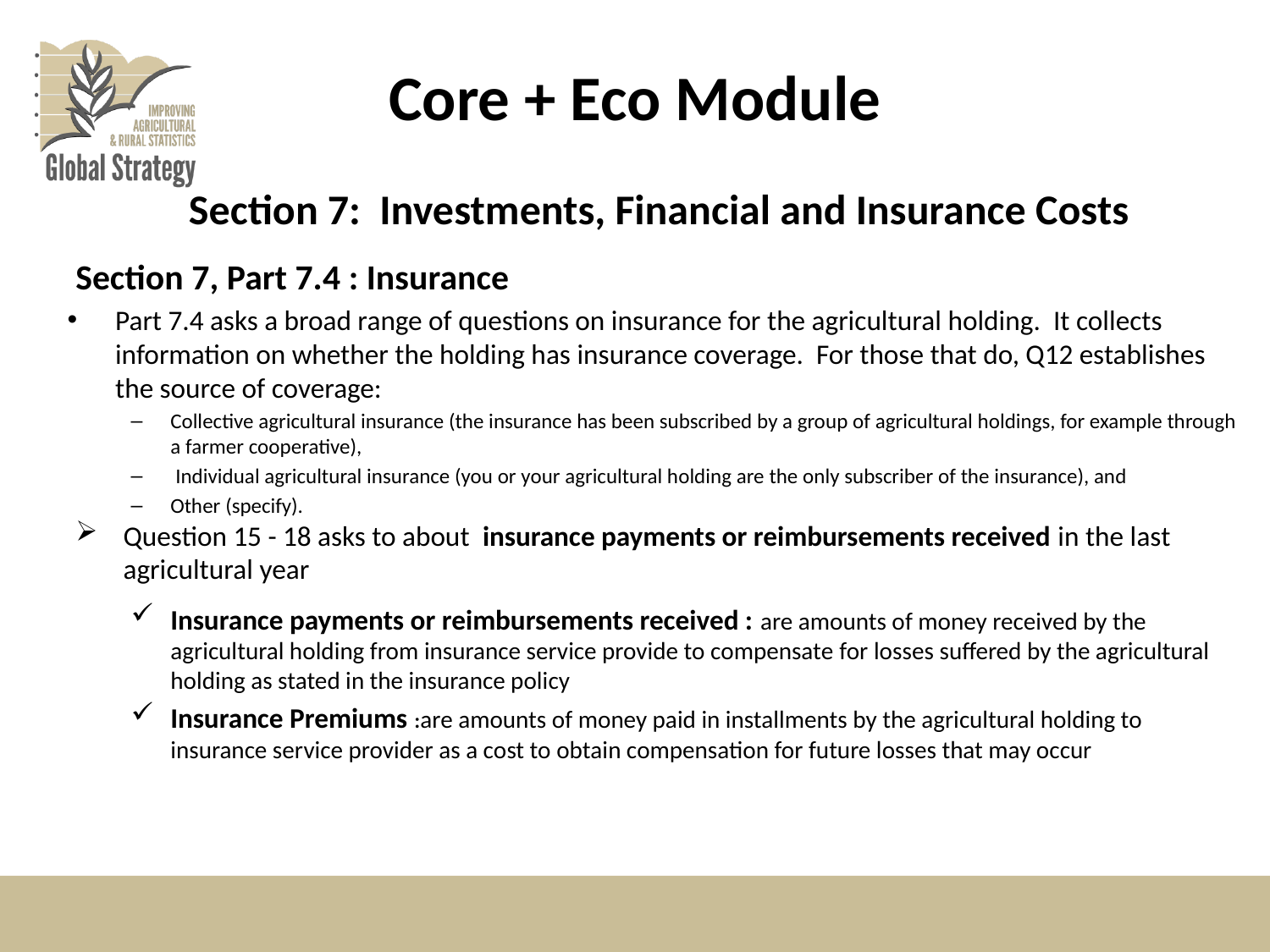

# Core + Eco Module
Section 7:  Investments, Financial and Insurance Costs
Section 7, Part 7.4 : Insurance
Part 7.4 asks a broad range of questions on insurance for the agricultural holding.  It collects information on whether the holding has insurance coverage.  For those that do, Q12 establishes the source of coverage:
Collective agricultural insurance (the insurance has been subscribed by a group of agricultural holdings, for example through a farmer cooperative),
 Individual agricultural insurance (you or your agricultural holding are the only subscriber of the insurance), and
Other (specify).
Question 15 - 18 asks to about  insurance payments or reimbursements received in the last agricultural year
Insurance payments or reimbursements received : are amounts of money received by the agricultural holding from insurance service provide to compensate for losses suffered by the agricultural holding as stated in the insurance policy
Insurance Premiums :are amounts of money paid in installments by the agricultural holding to insurance service provider as a cost to obtain compensation for future losses that may occur